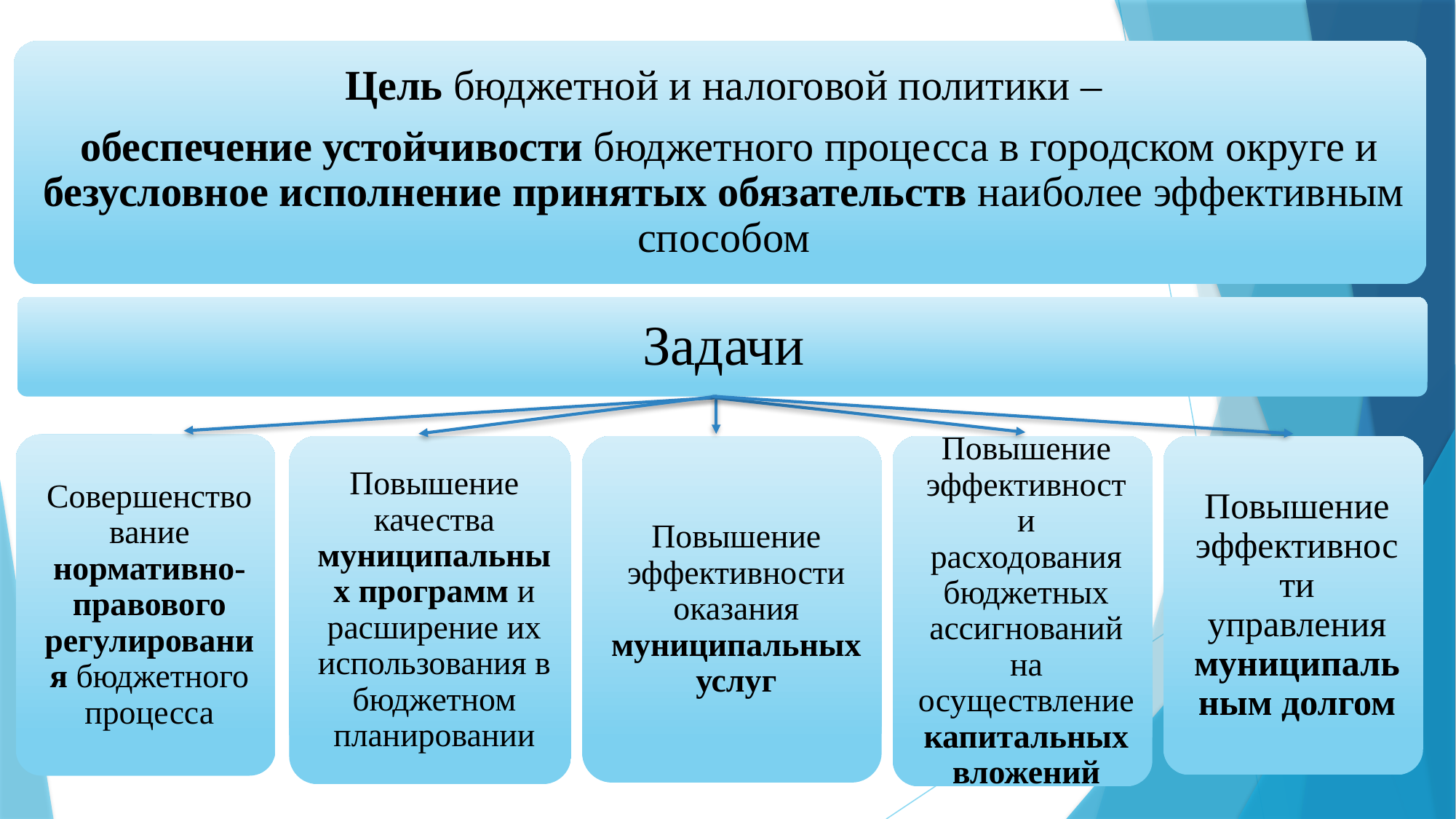

Цель бюджетной и налоговой политики –
 обеспечение устойчивости бюджетного процесса в городском округе и безусловное исполнение принятых обязательств наиболее эффективным способом
Задачи
Совершенствование нормативно-правового регулирования бюджетного процесса
Повышение качества муниципальных программ и расширение их использования в бюджетном планировании
Повышение эффективности оказания муниципальных услуг
Повышение эффективности расходования бюджетных ассигнований на осуществление капитальных вложений
Повышение эффективности управления муниципальным долгом
18